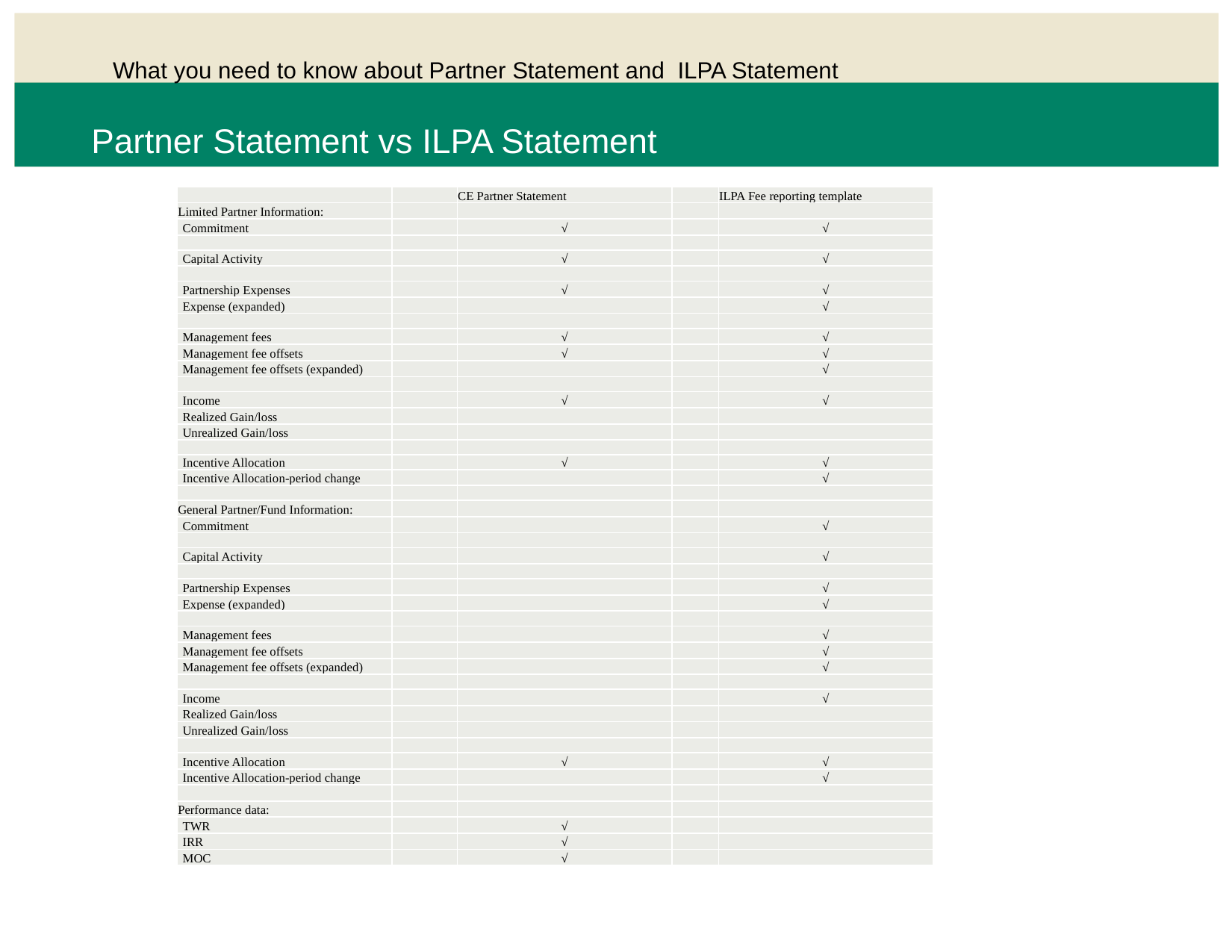

# Partner Statement vs ILPA Statement
|  |  | CE Partner Statement |  | ILPA Fee reporting template |
| --- | --- | --- | --- | --- |
| Limited Partner Information: |  |  |  |  |
| Commitment |  | √ |  | √ |
|  |  |  |  |  |
| Capital Activity |  | √ |  | √ |
|  |  |  |  |  |
| Partnership Expenses |  | √ |  | √ |
| Expense (expanded) |  |  |  | √ |
|  |  |  |  |  |
| Management fees |  | √ |  | √ |
| Management fee offsets |  | √ |  | √ |
| Management fee offsets (expanded) |  |  |  | √ |
|  |  |  |  |  |
| Income |  | √ |  | √ |
| Realized Gain/loss |  |  |  |  |
| Unrealized Gain/loss |  |  |  |  |
|  |  |  |  |  |
| Incentive Allocation |  | √ |  | √ |
| Incentive Allocation-period change |  |  |  | √ |
|  |  |  |  |  |
| General Partner/Fund Information: |  |  |  |  |
| Commitment |  |  |  | √ |
|  |  |  |  |  |
| Capital Activity |  |  |  | √ |
|  |  |  |  |  |
| Partnership Expenses |  |  |  | √ |
| Expense (expanded) |  |  |  | √ |
|  |  |  |  |  |
| Management fees |  |  |  | √ |
| Management fee offsets |  |  |  | √ |
| Management fee offsets (expanded) |  |  |  | √ |
|  |  |  |  |  |
| Income |  |  |  | √ |
| Realized Gain/loss |  |  |  |  |
| Unrealized Gain/loss |  |  |  |  |
|  |  |  |  |  |
| Incentive Allocation |  | √ |  | √ |
| Incentive Allocation-period change |  |  |  | √ |
|  |  |  |  |  |
| Performance data: |  |  |  |  |
| TWR |  | √ |  |  |
| IRR |  | √ |  |  |
| MOC |  | √ |  |  |